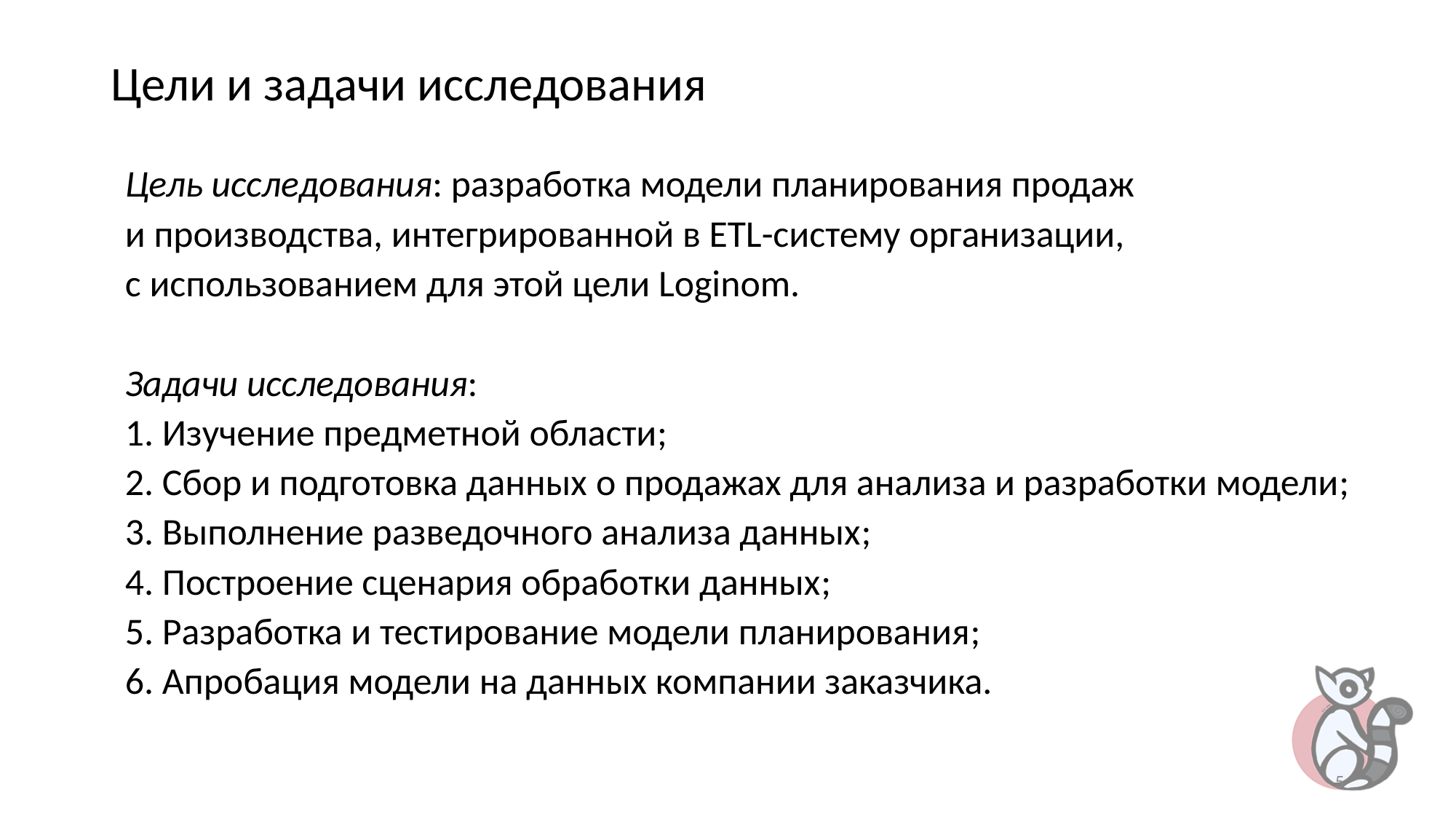

# Цели и задачи исследования

Цель исследования: разработка модели планирования продаж
и производства, интегрированной в ETL-систему организации,
с использованием для этой цели Loginom.

Задачи исследования:
1. Изучение предметной области;
2. Сбор и подготовка данных о продажах для анализа и разработки модели;
3. Выполнение разведочного анализа данных;
4. Построение сценария обработки данных;
5. Разработка и тестирование модели планирования;
6. Апробация модели на данных компании заказчика.

5